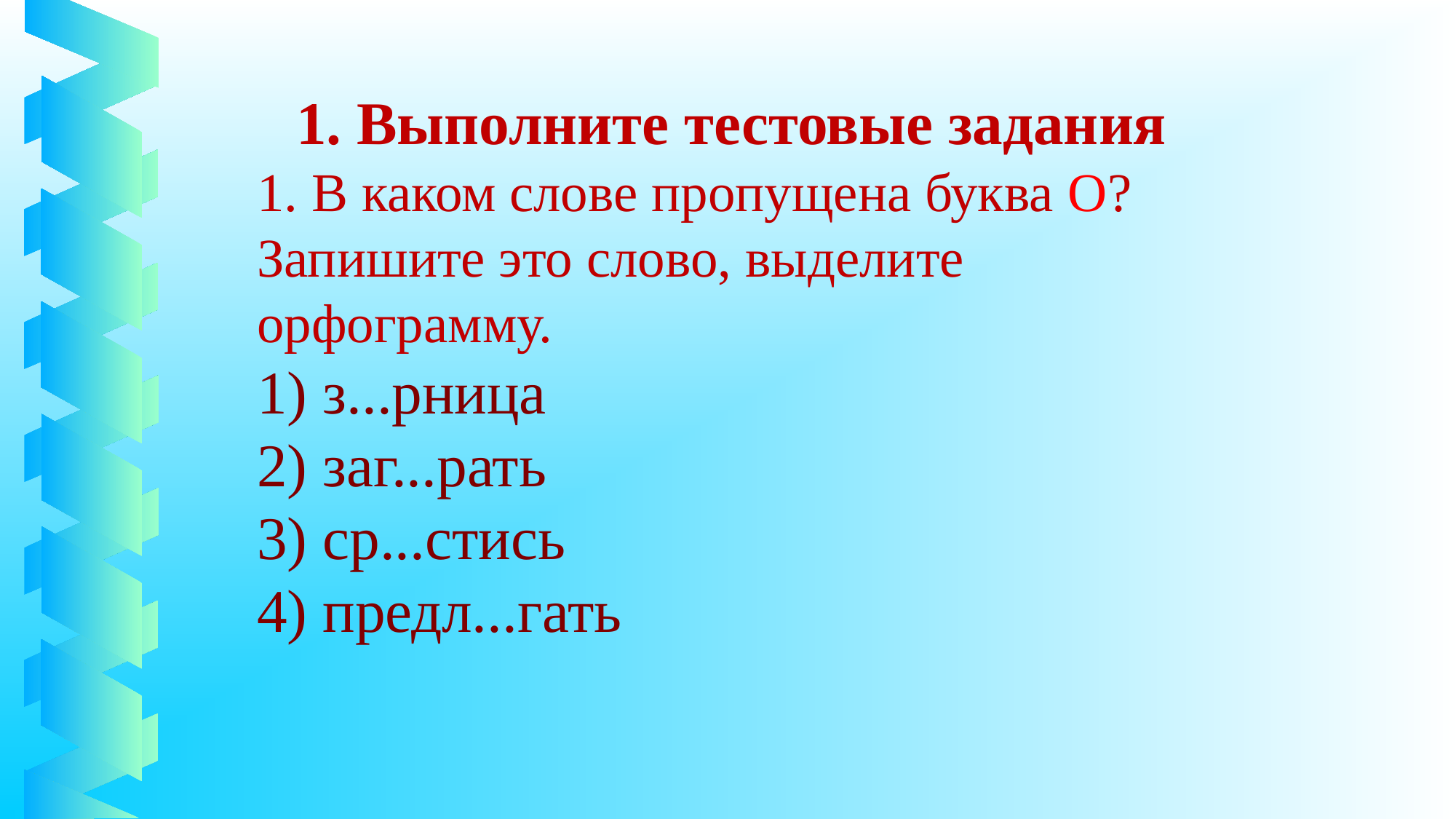

1. Выполните тестовые задания
1. В каком слове пропущена буква О? Запишите это слово, выделите орфограмму.
1) з...рница
2) заг...рать
3) ср...стись
4) предл...гать